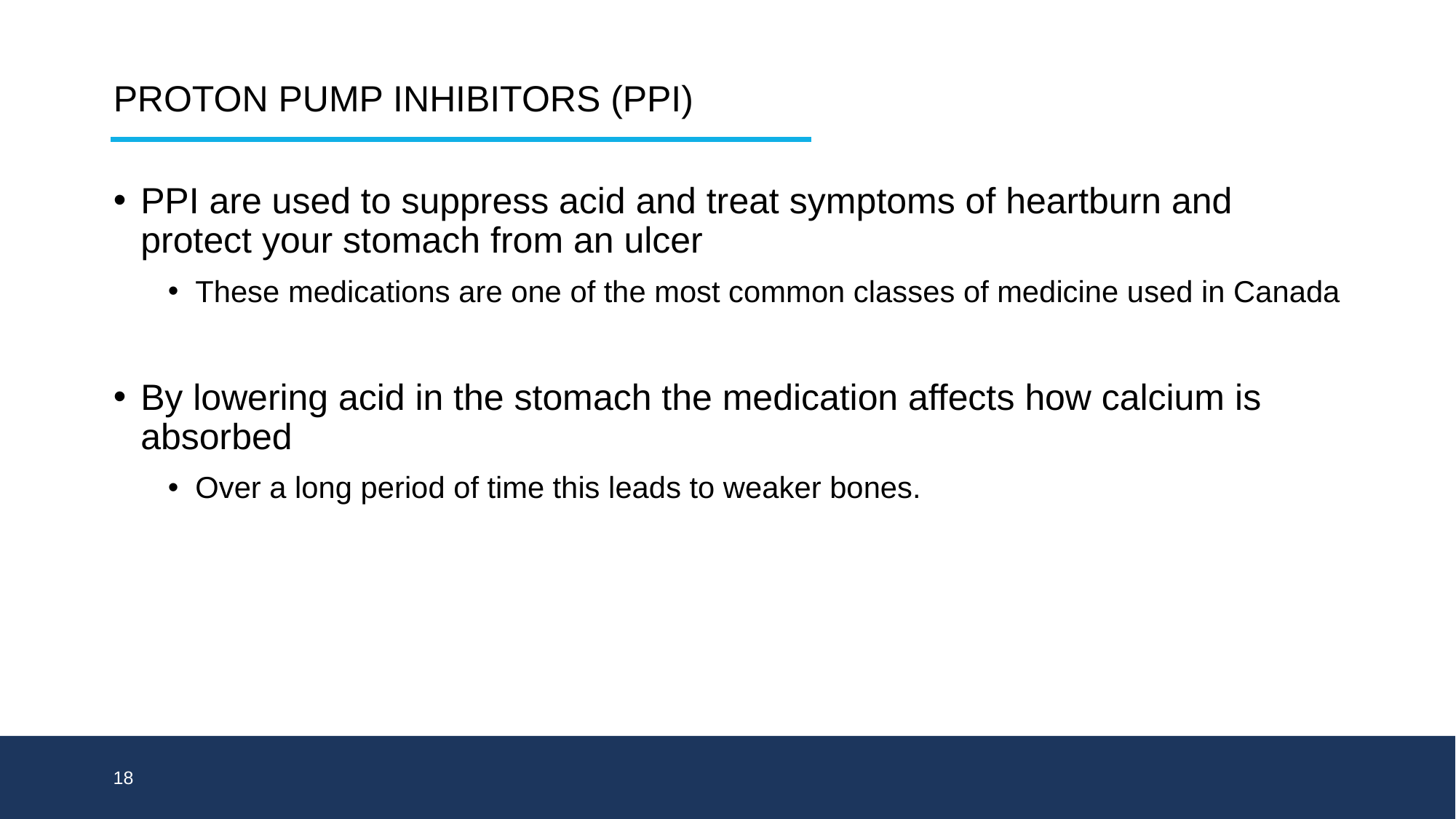

# Proton Pump Inhibitors (PPI)
PPI are used to suppress acid and treat symptoms of heartburn and protect your stomach from an ulcer
These medications are one of the most common classes of medicine used in Canada

By lowering acid in the stomach the medication affects how calcium is absorbed
Over a long period of time this leads to weaker bones.